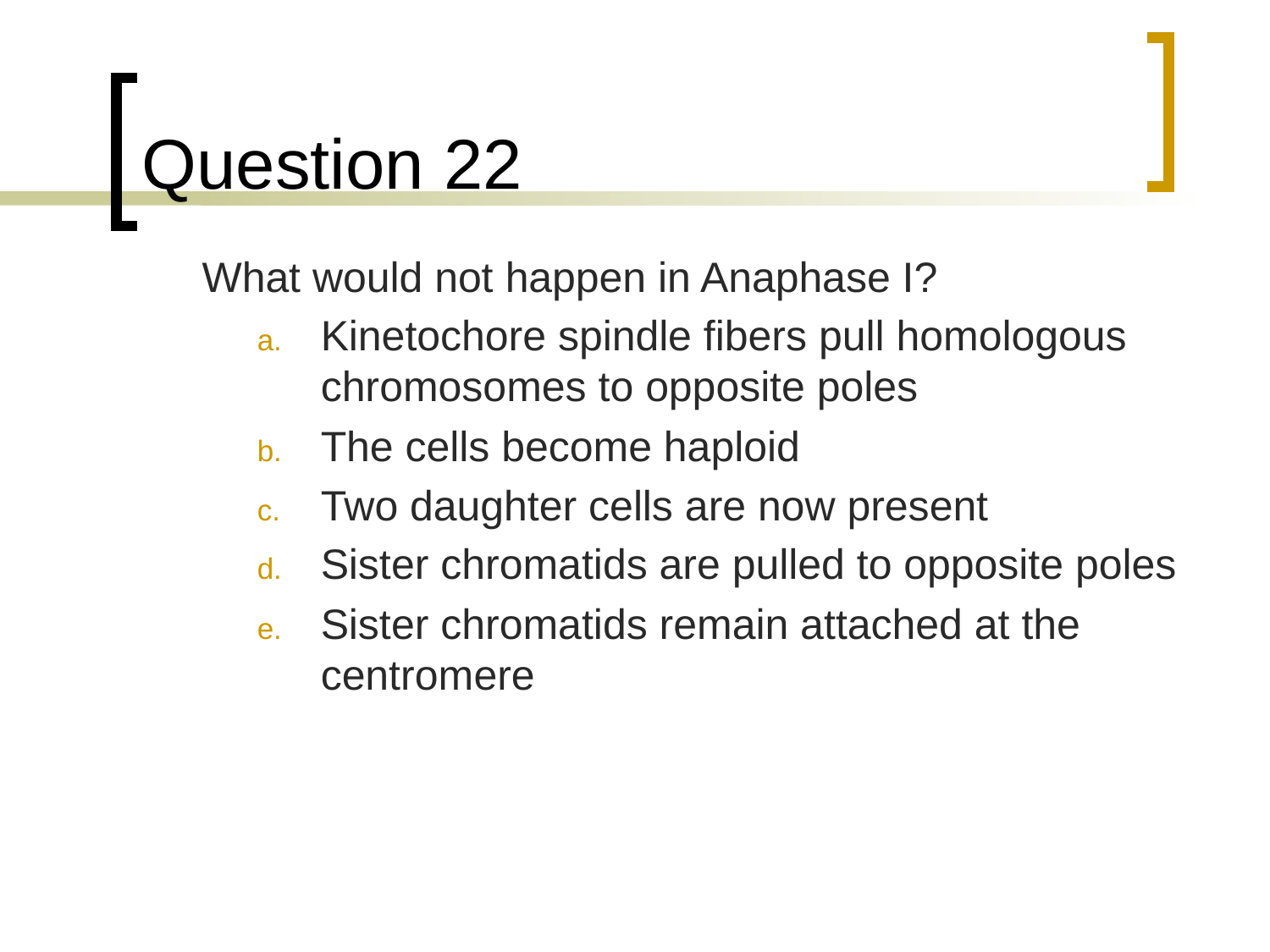

# Question 22
	What would not happen in Anaphase I?
Kinetochore spindle fibers pull homologous chromosomes to opposite poles
The cells become haploid
Two daughter cells are now present
Sister chromatids are pulled to opposite poles
Sister chromatids remain attached at the centromere